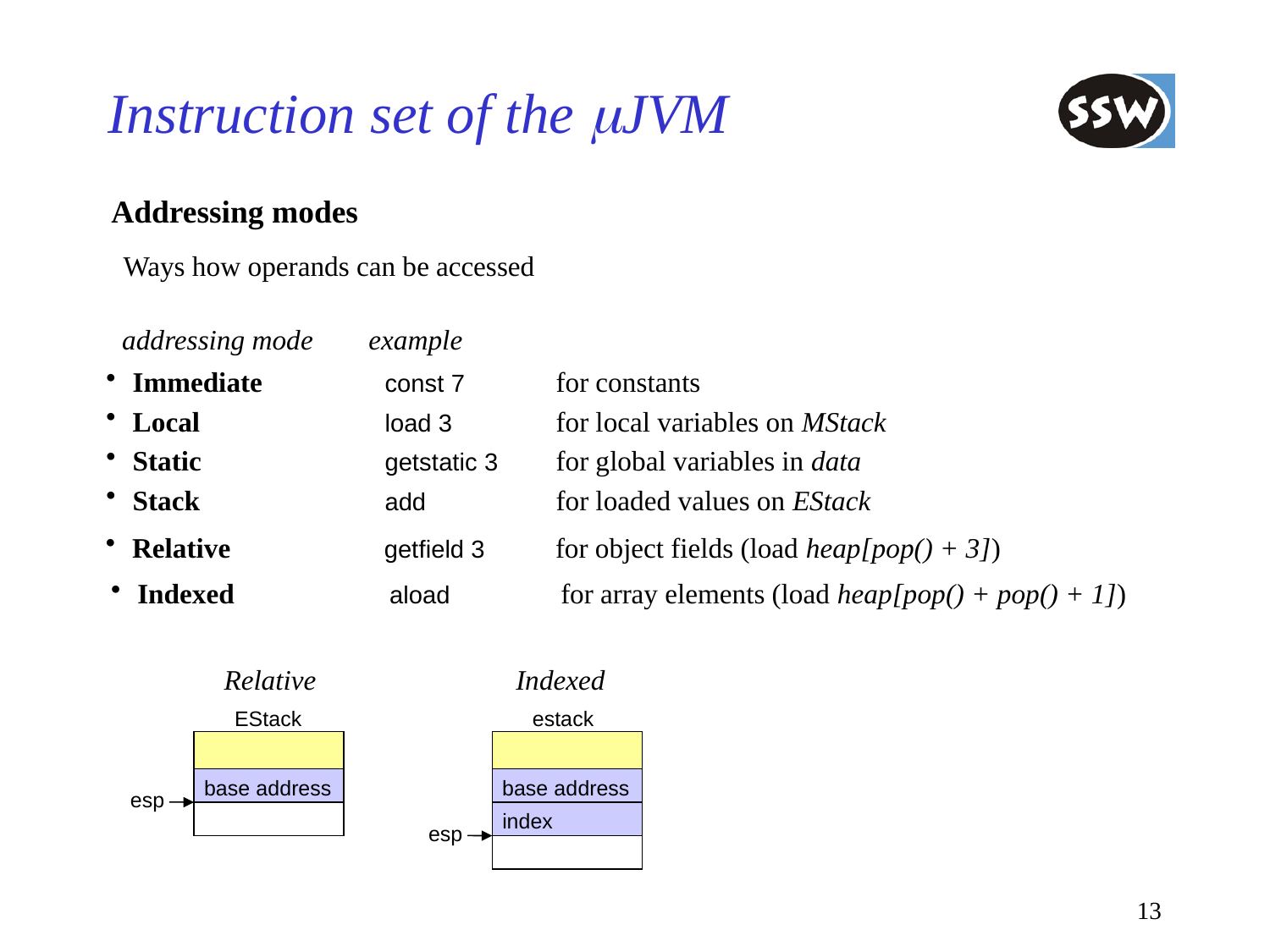

# Instruction set of the μJVM
Addressing modes
Ways how operands can be accessed
addressing mode
example
Immediate	const 7	for constants
Local	load 3	for local variables on MStack
Static	getstatic 3	for global variables in data
Stack	add	for loaded values on EStack
Relative	getfield 3	for object fields (load heap[pop() + 3])
Relative
EStack

base address

esp

Indexed	aload	for array elements (load heap[pop() + pop() + 1])
Indexed
estack

base address

index

esp

13